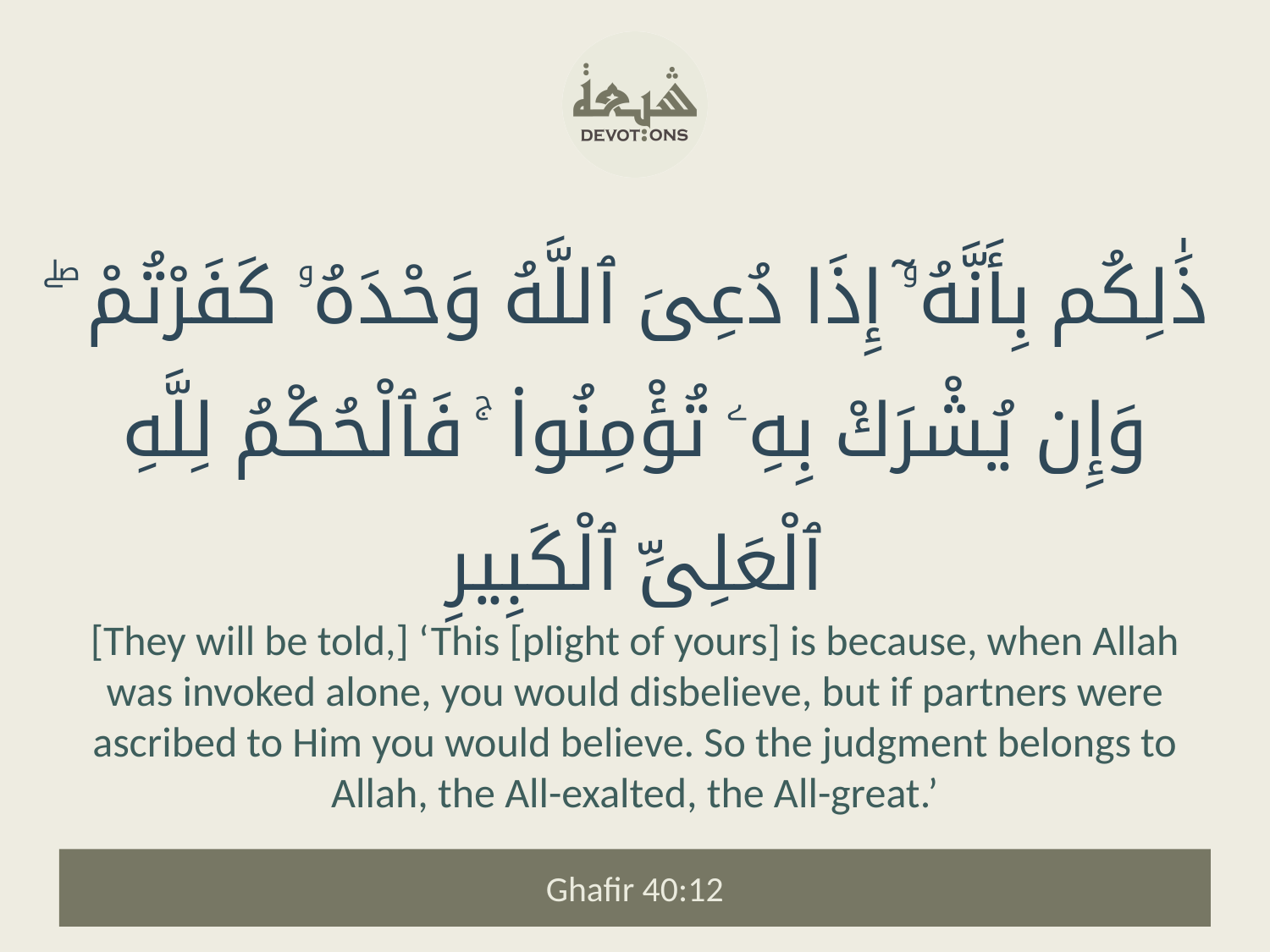

ذَٰلِكُم بِأَنَّهُۥٓ إِذَا دُعِىَ ٱللَّهُ وَحْدَهُۥ كَفَرْتُمْ ۖ وَإِن يُشْرَكْ بِهِۦ تُؤْمِنُوا۟ ۚ فَٱلْحُكْمُ لِلَّهِ ٱلْعَلِىِّ ٱلْكَبِيرِ
[They will be told,] ‘This [plight of yours] is because, when Allah was invoked alone, you would disbelieve, but if partners were ascribed to Him you would believe. So the judgment belongs to Allah, the All-exalted, the All-great.’
Ghafir 40:12